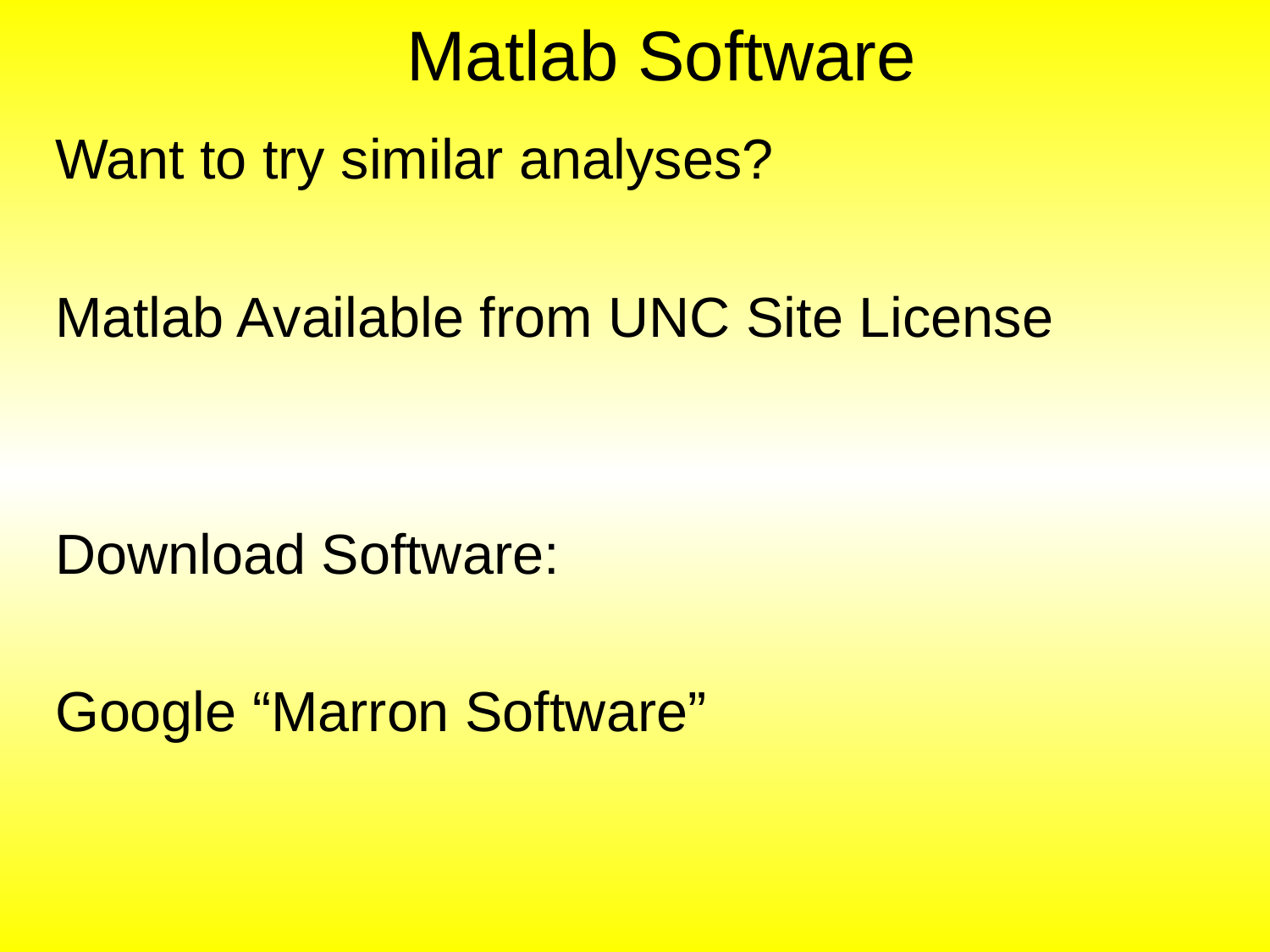

# Matlab Software
Want to try similar analyses?

Matlab Available from UNC Site License

Download Software:

Google “Marron Software”